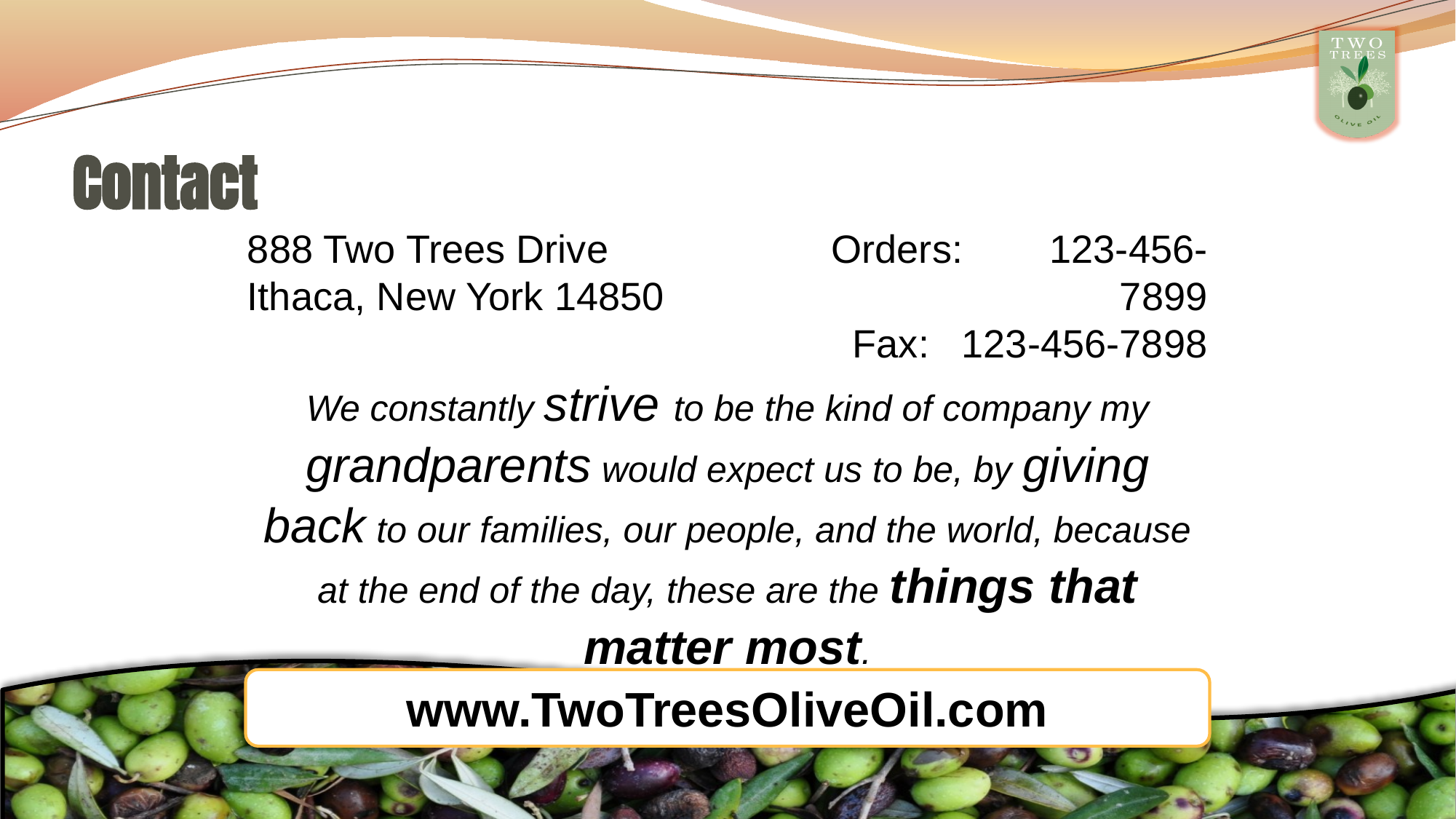

# Contact
888 Two Trees Drive
Ithaca, New York 14850
Orders:	123-456-7899
Fax:	123-456-7898

We constantly strive to be the kind of company my grandparents would expect us to be, by giving back to our families, our people, and the world, because at the end of the day, these are the things that matter most.
www.TwoTreesOliveOil.com